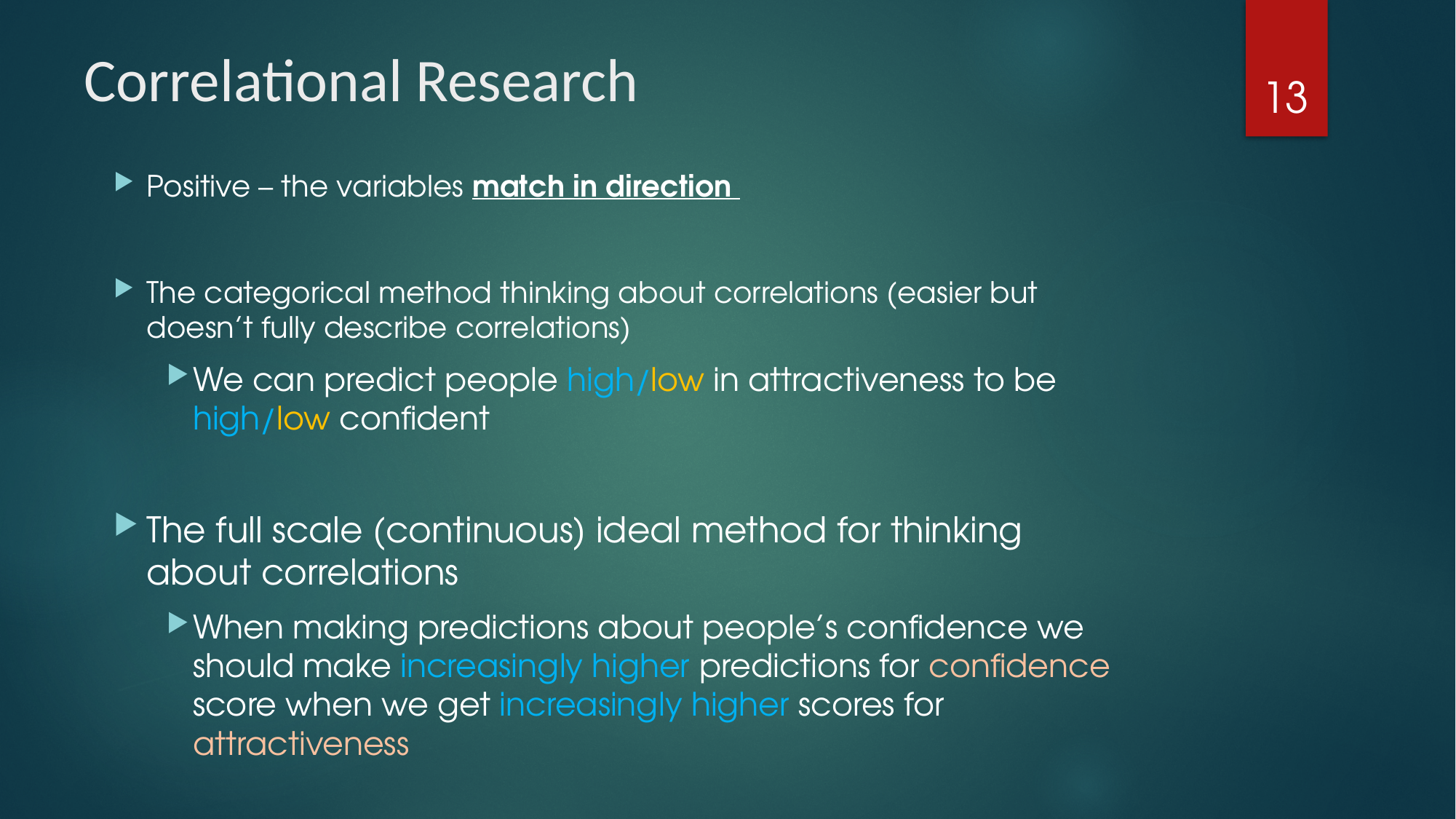

# Correlational Research
13

Positive – the variables match in direction

The categorical method thinking about correlations (easier but doesn’t fully describe correlations)
We can predict people high/low in attractiveness to be high/low confident

The full scale (continuous) ideal method for thinking about correlations
When making predictions about people’s confidence we should make increasingly higher predictions for confidence score when we get increasingly higher scores for attractiveness